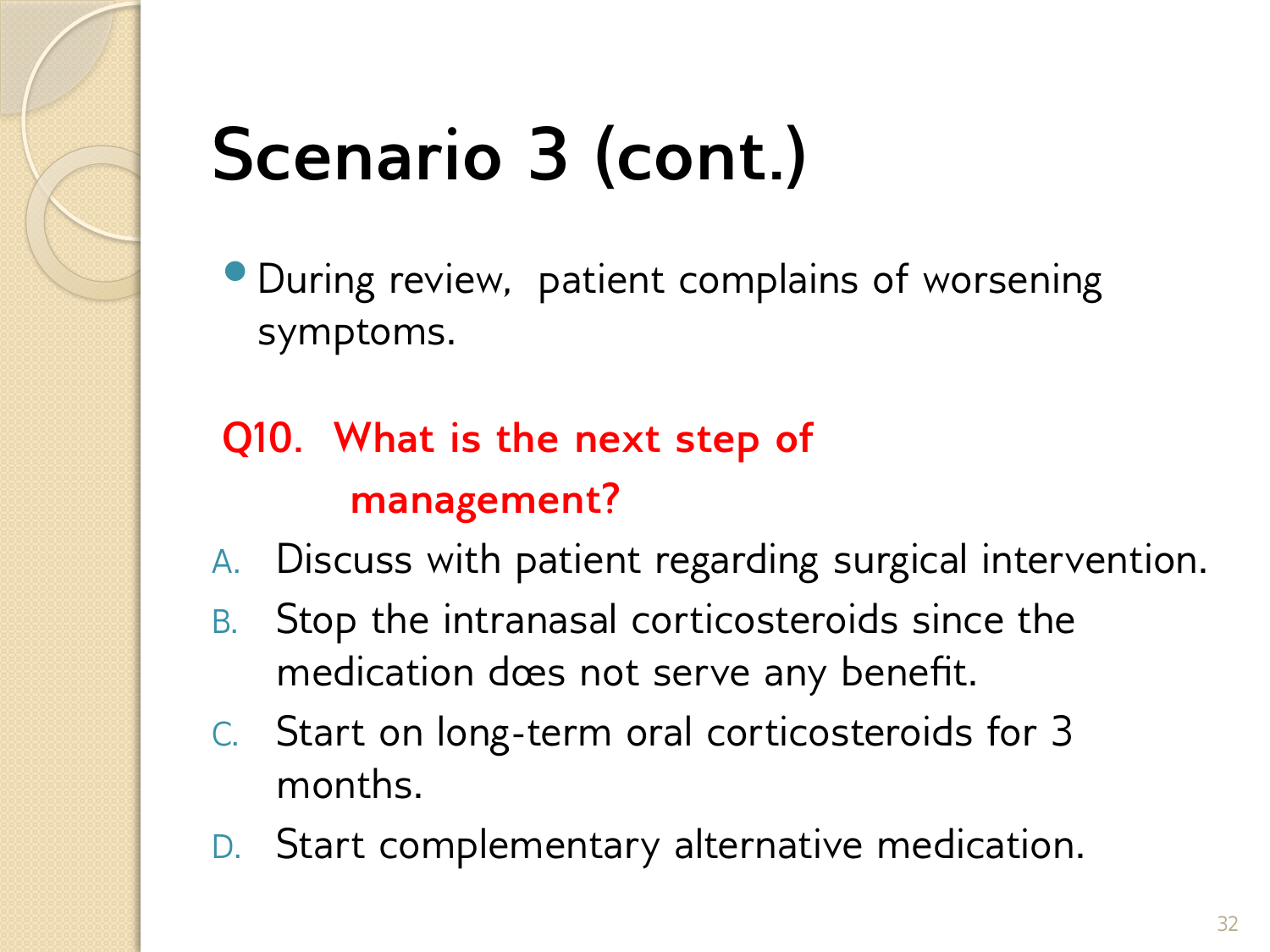

# Scenario 3 (cont.)
During review,  patient complains of worsening symptoms.

Q10.  What is the next step of
         management?
Discuss with patient regarding surgical intervention.
Stop the intranasal corticosteroids since the medication does not serve any benefit.
Start on long-term oral corticosteroids for 3 months.
Start complementary alternative medication.

32